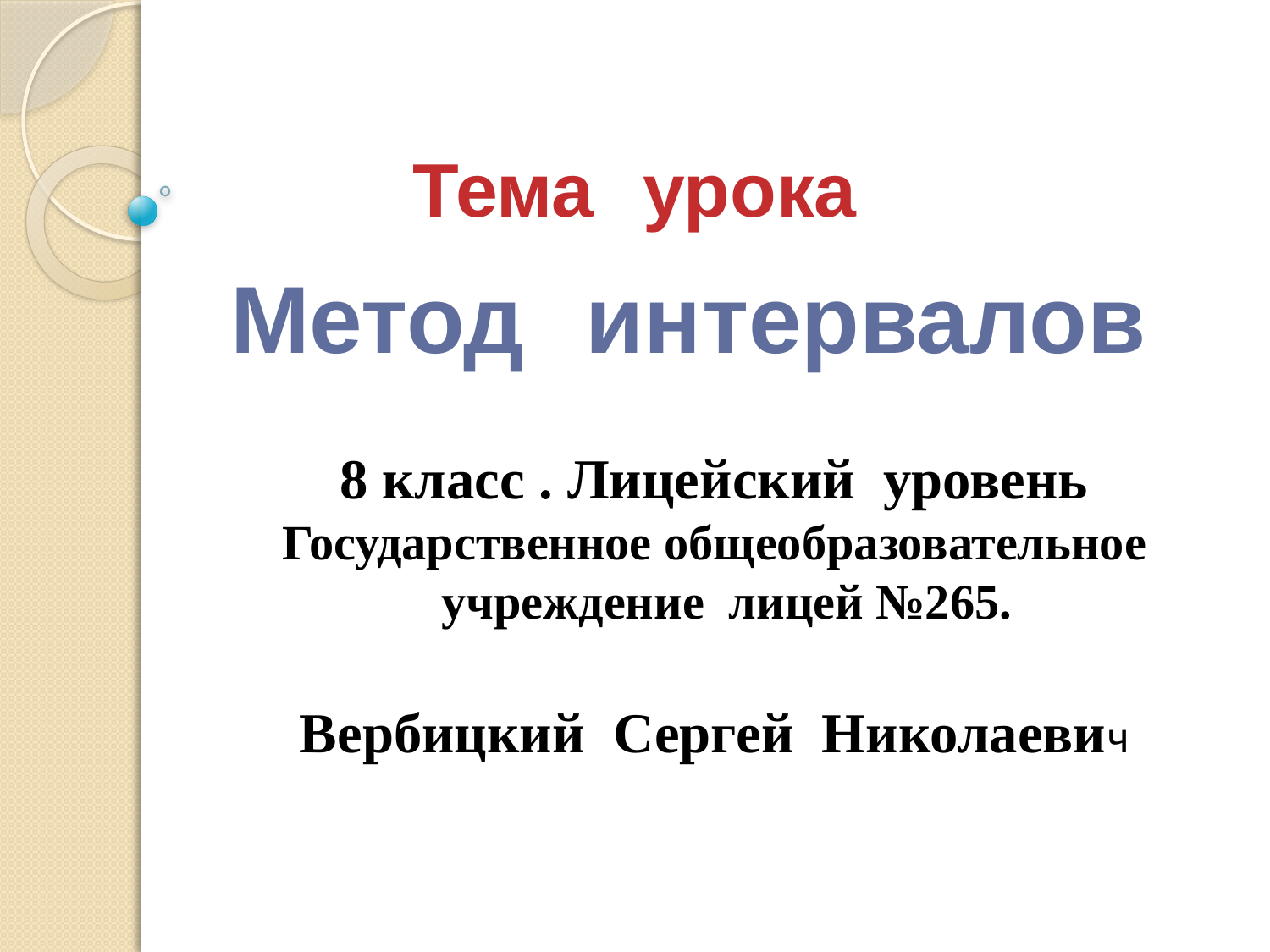

# Тема  урока
Метод  интервалов
8 класс . Лицейский  уровень
Государственное общеобразовательное
  учреждение  лицей №265.

Вербицкий  Сергей  Николаевич